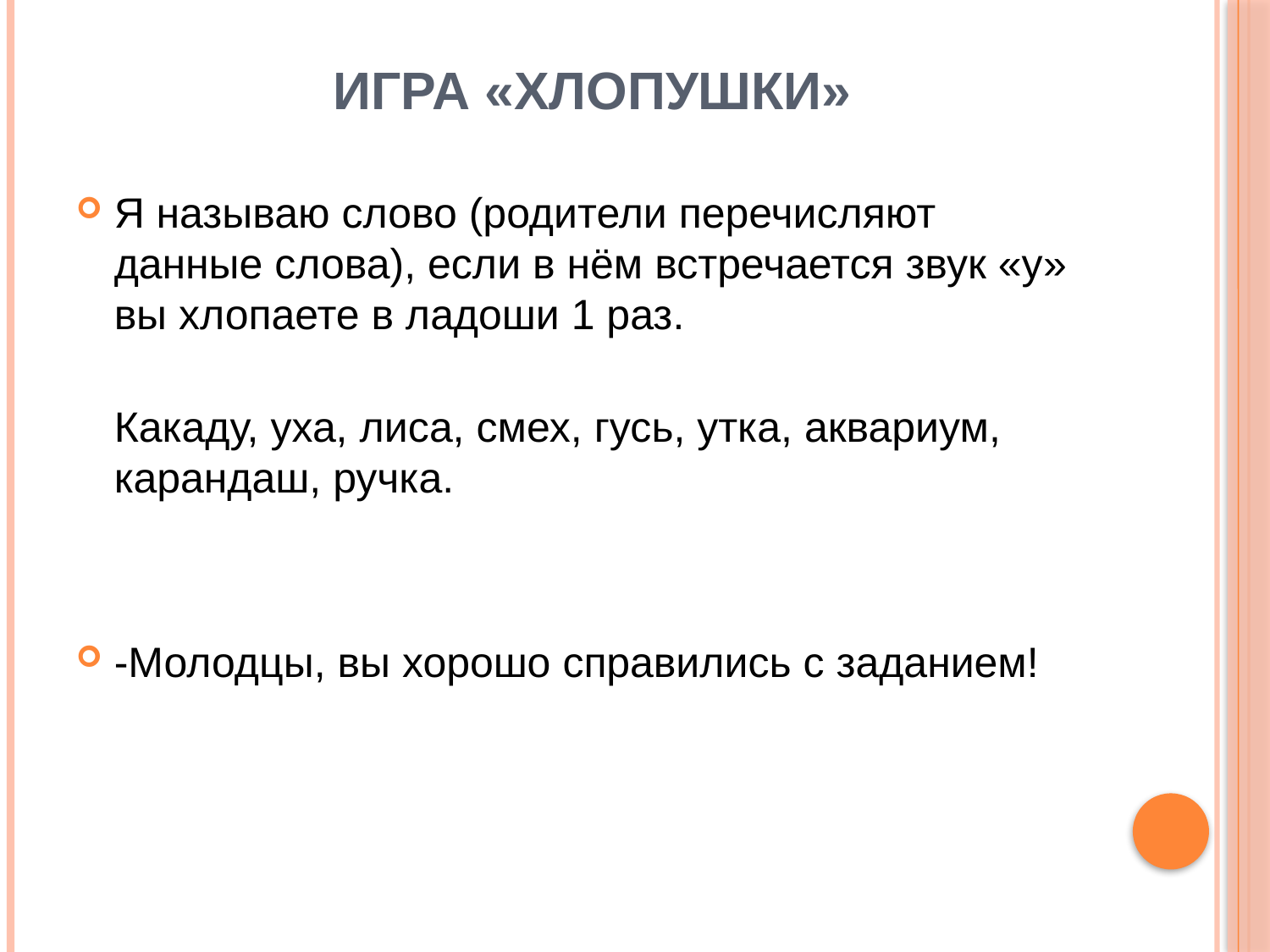

# Игра «Хлопушки»
Я называю слово (родители перечисляют данные слова), если в нём встречается звук «у» вы хлопаете в ладоши 1 раз.
Какаду, уха, лиса, смех, гусь, утка, аквариум, карандаш, ручка.

-Молодцы, вы хорошо справились с заданием!